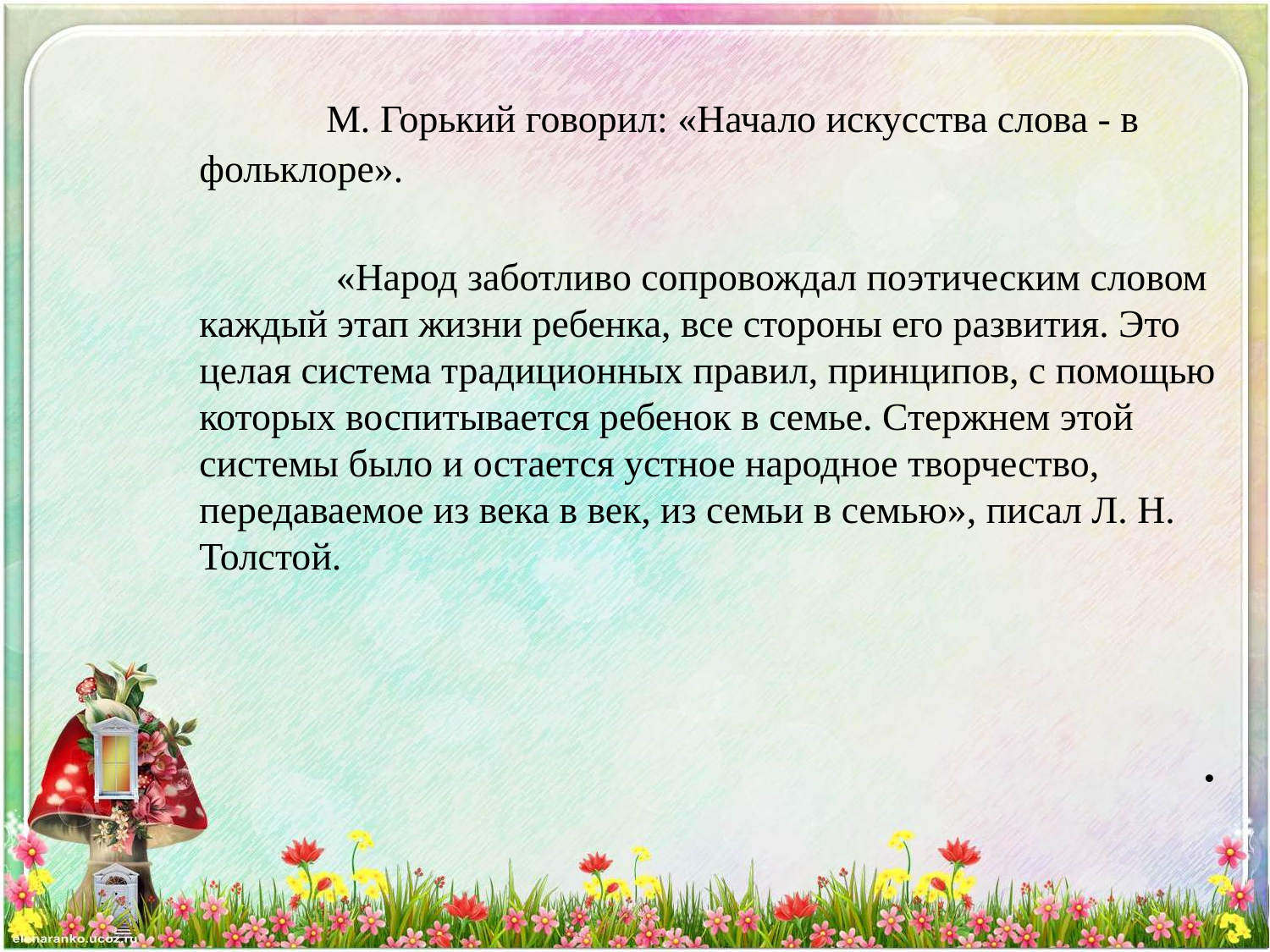

М. Горький говорил: «Начало искусства слова - в фольклоре».

		 «Народ заботливо сопровождал поэтическим словом каждый этап жизни ребенка, все стороны его развития. Это целая система традиционных правил, принципов, с помощью которых воспитывается ребенок в семье. Стержнем этой системы было и остается устное народное творчество, передаваемое из века в век, из семьи в семью», писал Л. Н. Толстой.

.